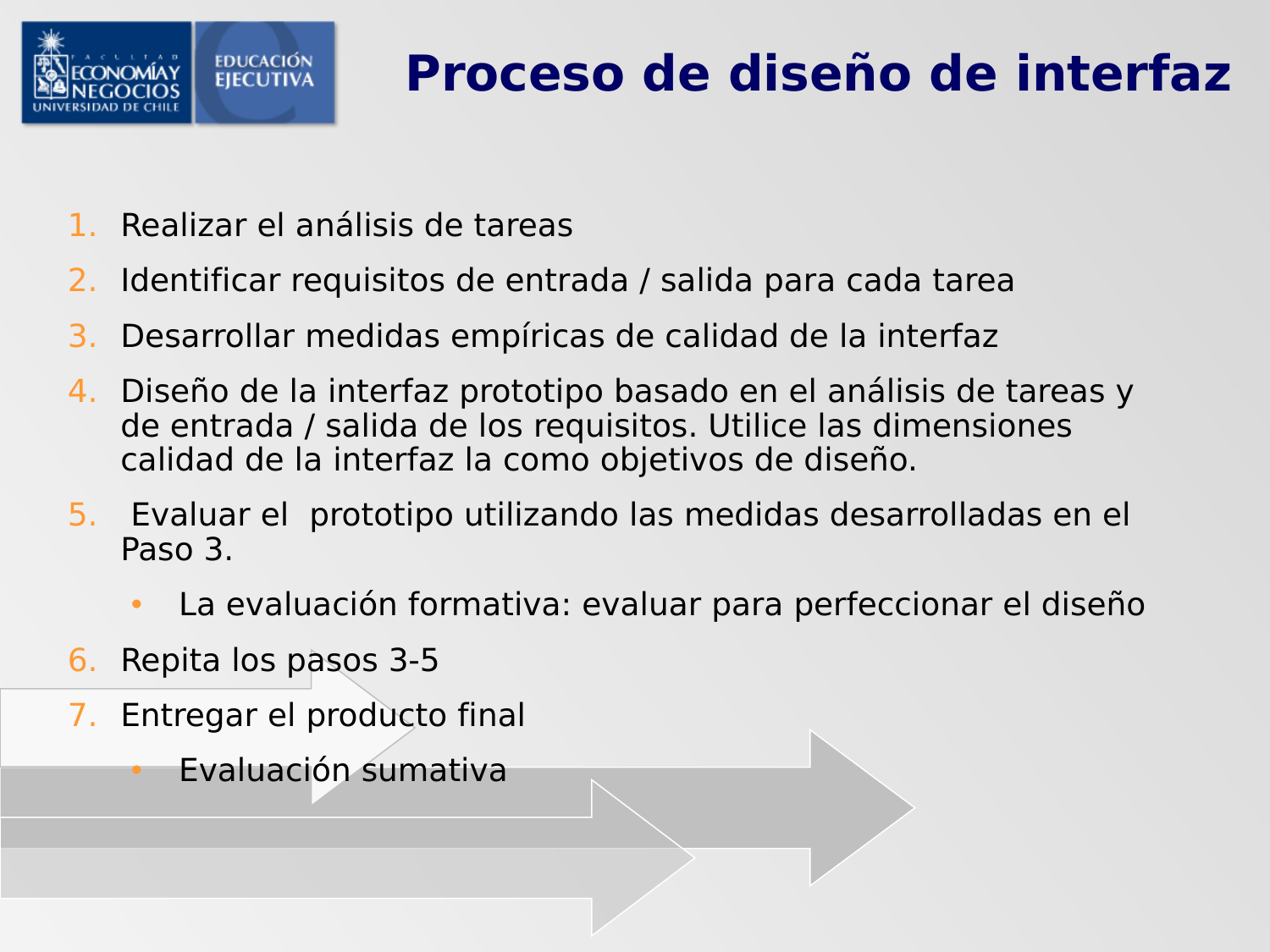

# Proceso de diseño de interfaz
Realizar el análisis de tareas
Identificar requisitos de entrada / salida para cada tarea
Desarrollar medidas empíricas de calidad de la interfaz
Diseño de la interfaz prototipo basado en el análisis de tareas y
de entrada / salida de los requisitos. Utilice las dimensiones calidad de la interfaz la como objetivos de diseño.
 Evaluar el  prototipo utilizando las medidas desarrolladas en el Paso 3.
La evaluación formativa: evaluar para perfeccionar el diseño
Repita los pasos 3-5
Entregar el producto final
Evaluación sumativa